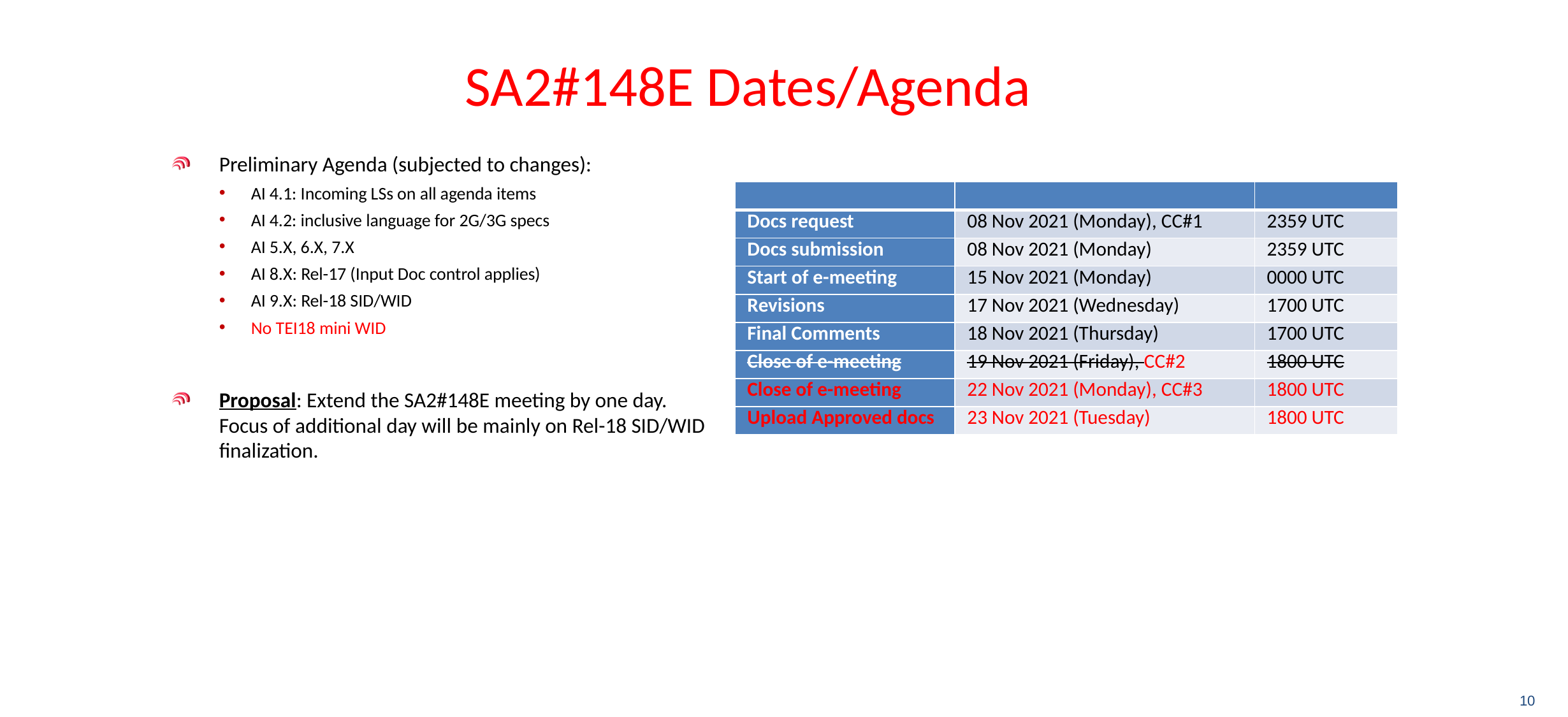

# SA2#148E Dates/Agenda
Preliminary Agenda (subjected to changes):
AI 4.1: Incoming LSs on all agenda items
AI 4.2: inclusive language for 2G/3G specs
AI 5.X, 6.X, 7.X
AI 8.X: Rel-17 (Input Doc control applies)
AI 9.X: Rel-18 SID/WID
No TEI18 mini WID

Proposal: Extend the SA2#148E meeting by one day. Focus of additional day will be mainly on Rel-18 SID/WID finalization.

|  |  |  |
| --- | --- | --- |
| Docs request | 08 Nov 2021 (Monday), CC#1 | 2359 UTC |
| Docs submission | 08 Nov 2021 (Monday) | 2359 UTC |
| Start of e-meeting | 15 Nov 2021 (Monday) | 0000 UTC |
| Revisions | 17 Nov 2021 (Wednesday) | 1700 UTC |
| Final Comments | 18 Nov 2021 (Thursday) | 1700 UTC |
| Close of e-meeting | 19 Nov 2021 (Friday), CC#2 | 1800 UTC |
| Close of e-meeting | 22 Nov 2021 (Monday), CC#3 | 1800 UTC |
| Upload Approved docs | 23 Nov 2021 (Tuesday) | 1800 UTC |